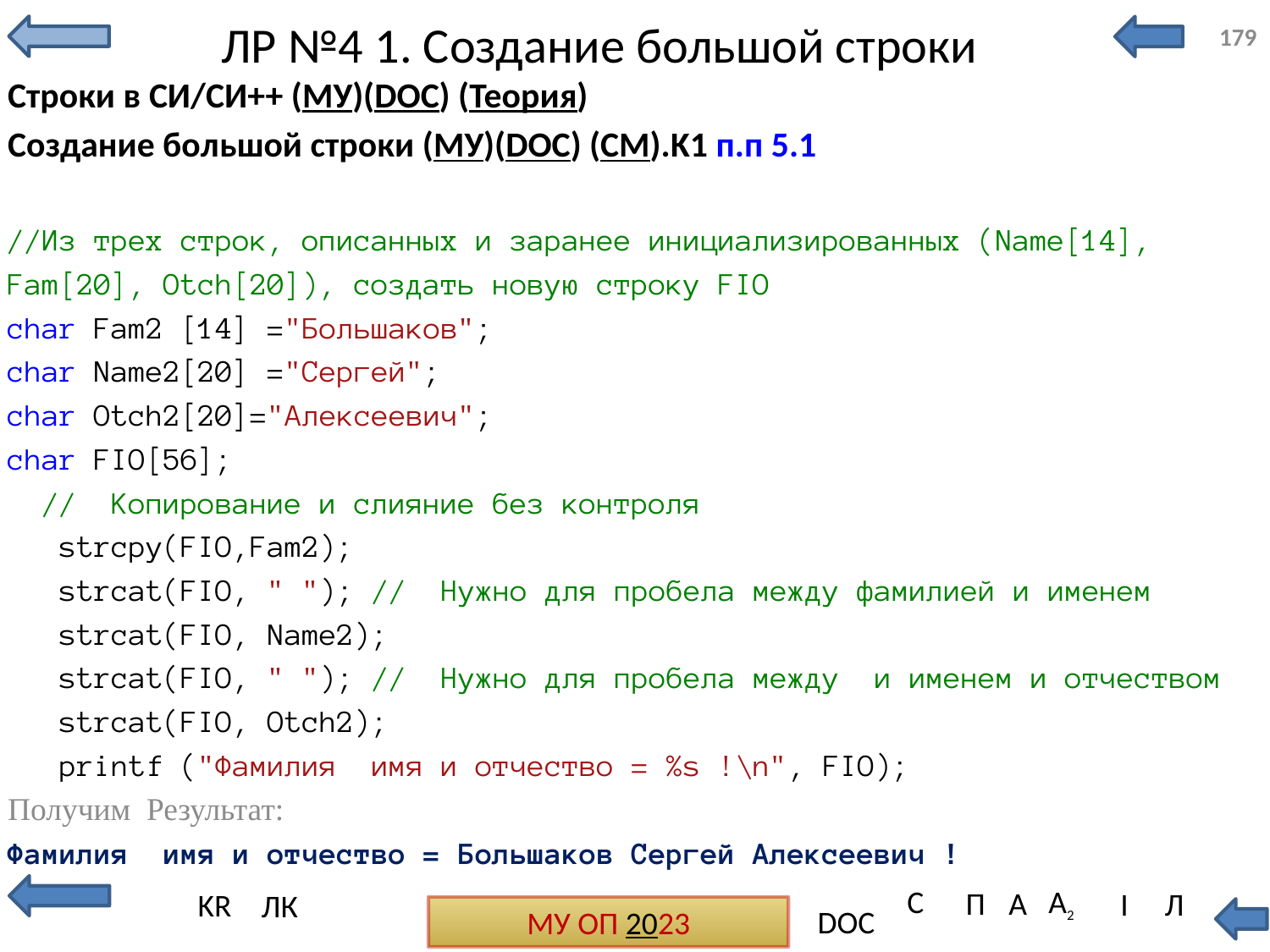

# ЛР №4 1. Создание большой строки
179
Строки в СИ/СИ++ (МУ)(DOC) (Теория)
Создание большой строки (МУ)(DOC) (СМ).K1 п.п 5.1

//Из трех строк, описанных и заранее инициализированных (Name[14], Fam[20], Otch[20]), создать новую строку FIO
char Fam2 [14] ="Большаков";
char Name2[20] ="Сергей";
char Otch2[20]="Алексеевич";
char FIO[56];
  //  Копирование и слияние без контроля
   strcpy(FIO,Fam2);
   strcat(FIO, " "); //  Нужно для пробела между фамилией и именем
   strcat(FIO, Name2);
   strcat(FIO, " "); //  Нужно для пробела между  и именем и отчеством
   strcat(FIO, Otch2);
   printf ("Фамилия  имя и отчество = %s !\n", FIO);
Получим  Результат:
Фамилия  имя и отчество = Большаков Сергей Алексеевич !